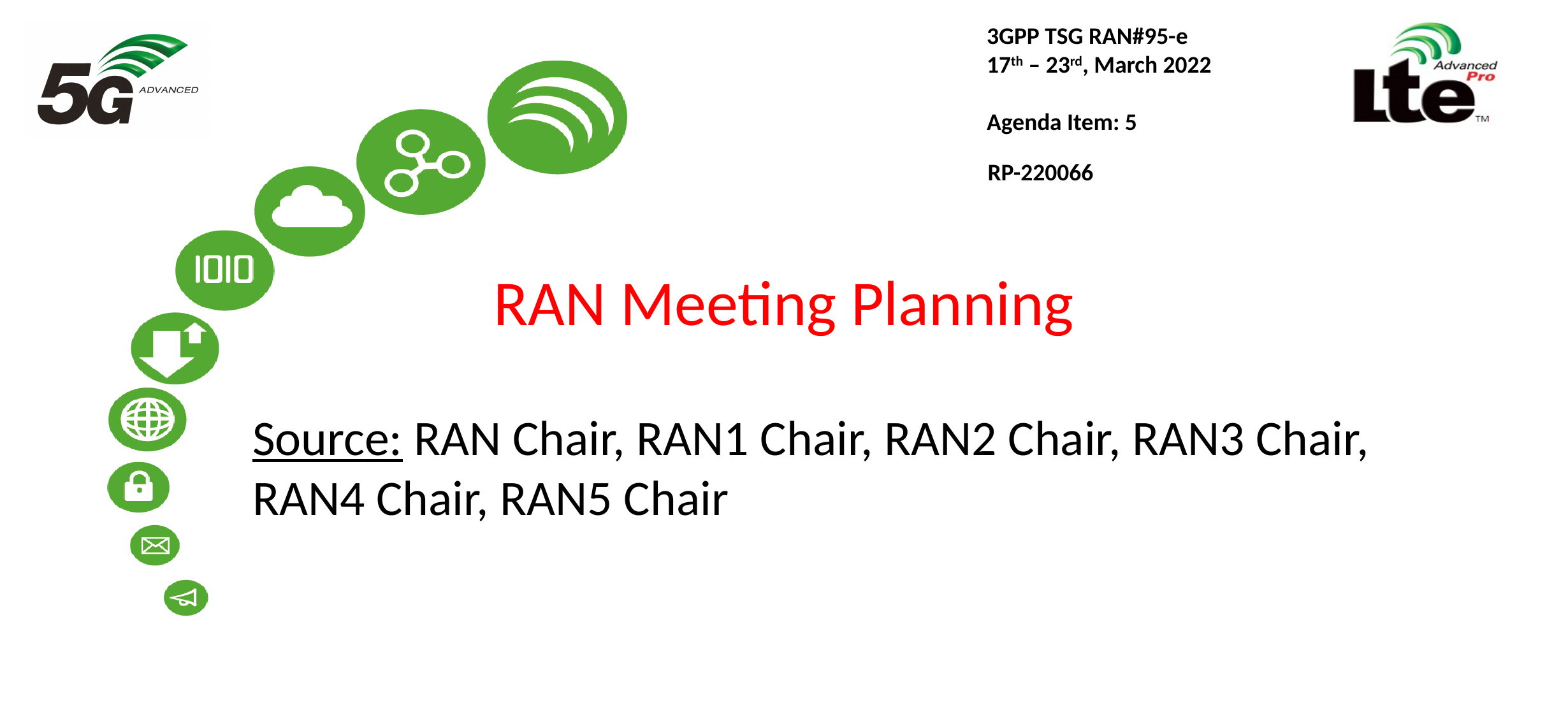

3GPP TSG RAN#95-e
17th – 23rd, March 2022

Agenda Item: 5
RP-220066
# RAN Meeting Planning
Source: RAN Chair, RAN1 Chair, RAN2 Chair, RAN3 Chair, RAN4 Chair, RAN5 Chair